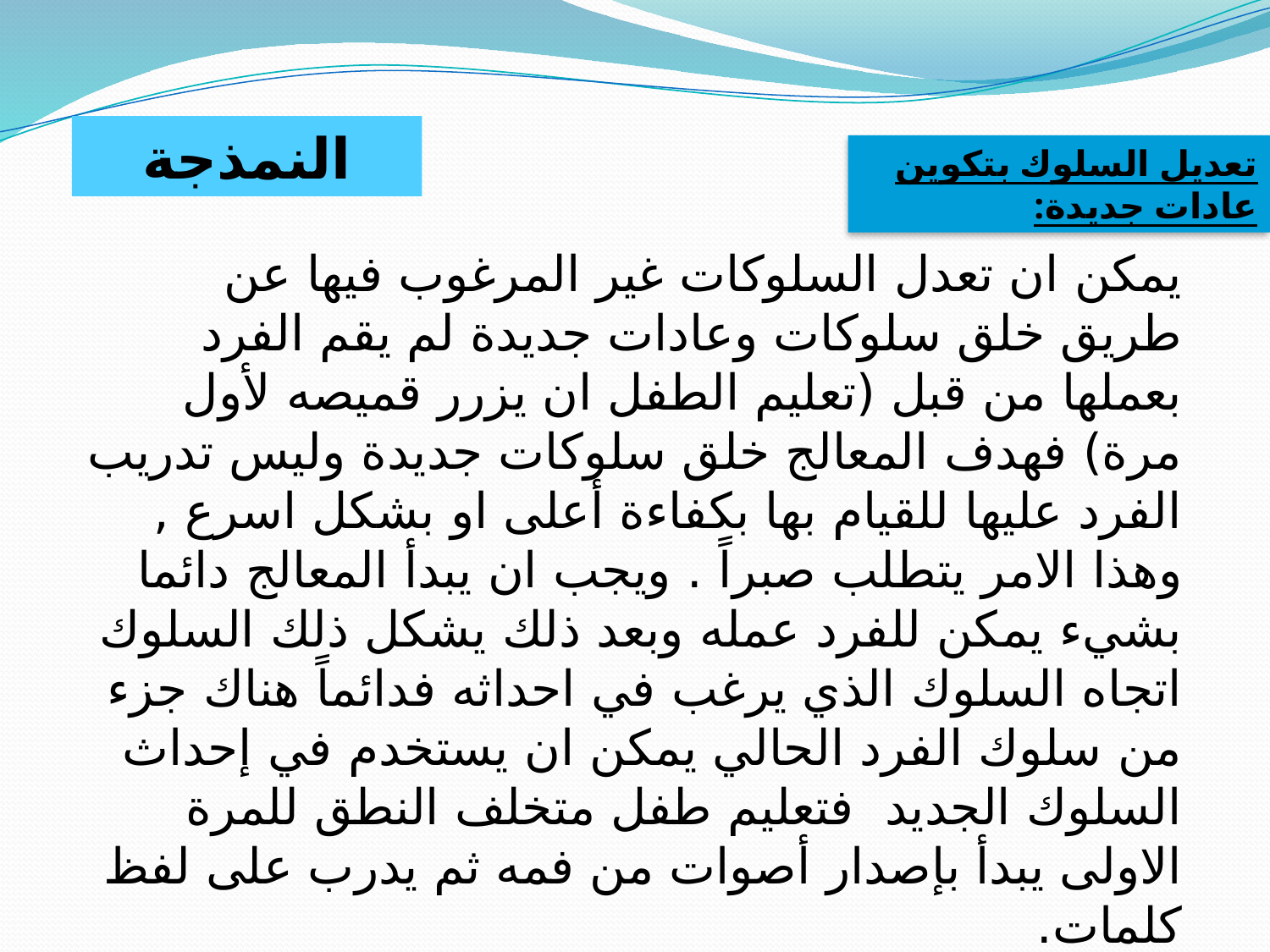

النمذجة
تعديل السلوك بتكوين عادات جديدة:
يمكن ان تعدل السلوكات غير المرغوب فيها عن طريق خلق سلوكات وعادات جديدة لم يقم الفرد بعملها من قبل (تعليم الطفل ان يزرر قميصه لأول مرة) فهدف المعالج خلق سلوكات جديدة وليس تدريب الفرد عليها للقيام بها بكفاءة أعلى او بشكل اسرع , وهذا الامر يتطلب صبراً . ويجب ان يبدأ المعالج دائما بشيء يمكن للفرد عمله وبعد ذلك يشكل ذلك السلوك اتجاه السلوك الذي يرغب في احداثه فدائماً هناك جزء من سلوك الفرد الحالي يمكن ان يستخدم في إحداث السلوك الجديد  فتعليم طفل متخلف النطق للمرة الاولى يبدأ بإصدار أصوات من فمه ثم يدرب على لفظ كلمات.
مثال: المشي